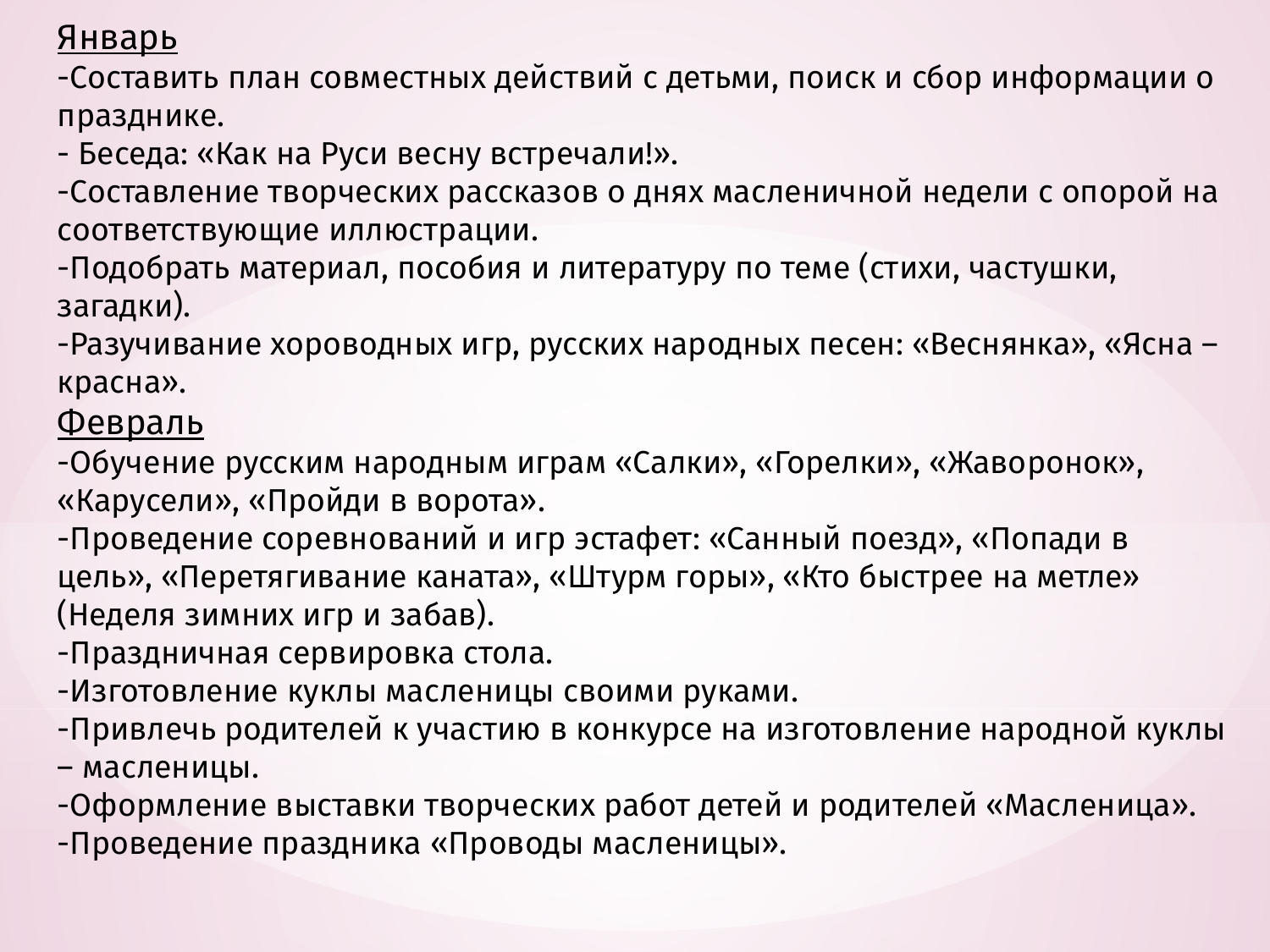

Январь
-Составить план совместных действий с детьми, поиск и сбор информации о празднике.
- Беседа: «Как на Руси весну встречали!».
-Составление творческих рассказов о днях масленичной недели с опорой на соответствующие иллюстрации.
-Подобрать материал, пособия и литературу по теме (стихи, частушки, загадки).
-Разучивание хороводных игр, русских народных песен: «Веснянка», «Ясна – красна».
Февраль
-Обучение русским народным играм «Салки», «Горелки», «Жаворонок», «Карусели», «Пройди в ворота».
-Проведение соревнований и игр эстафет: «Санный поезд», «Попади в цель», «Перетягивание каната», «Штурм горы», «Кто быстрее на метле» (Неделя зимних игр и забав).
-Праздничная сервировка стола.
-Изготовление куклы масленицы своими руками.
-Привлечь родителей к участию в конкурсе на изготовление народной куклы – масленицы.
-Оформление выставки творческих работ детей и родителей «Масленица».
-Проведение праздника «Проводы масленицы».